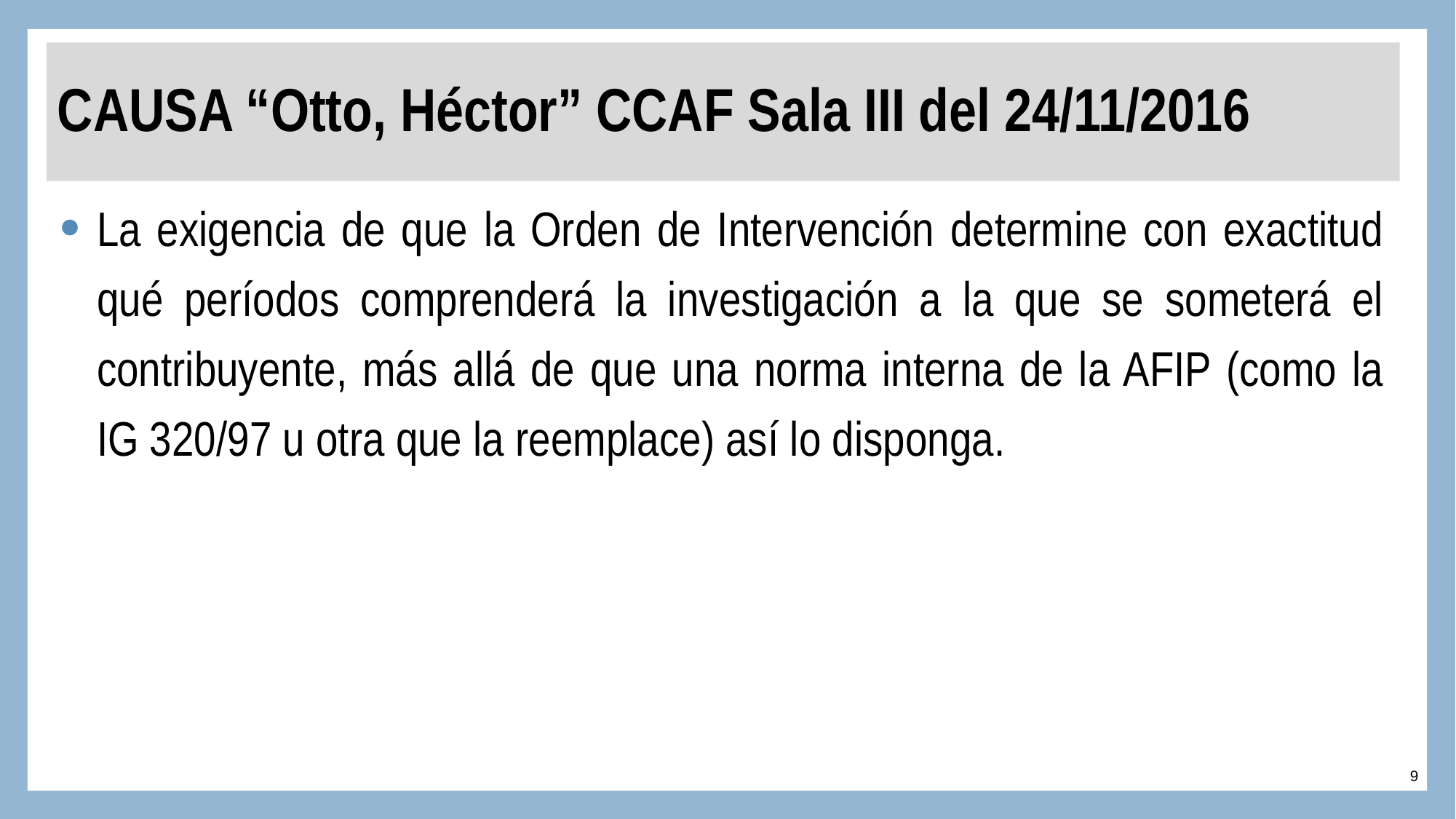

# CAUSA “Otto, Héctor” CCAF Sala III del 24/11/2016
La exigencia de que la Orden de Intervención determine con exactitud qué períodos comprenderá la investigación a la que se someterá el contribuyente, más allá de que una norma interna de la AFIP (como la IG 320/97 u otra que la reemplace) así lo disponga.
9